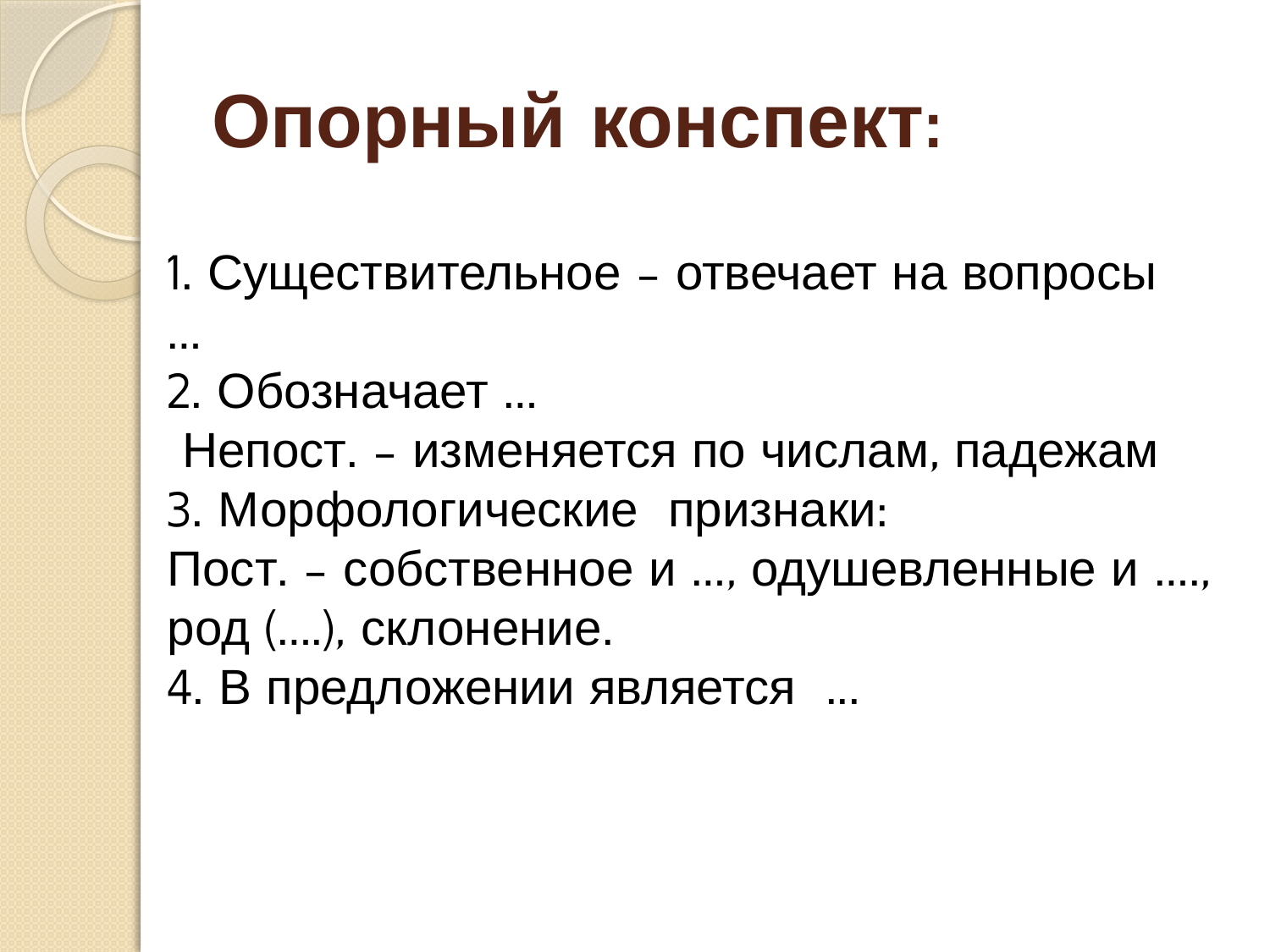

# Опорный конспект:
1. Существительное – отвечает на вопросы … 
2. Обозначает … 
 Непост. – изменяется по числам, падежам 
3. Морфологические  признаки:
Пост. – собственное и …, одушевленные и …., род (….), склонение.
4. В предложении является  ...